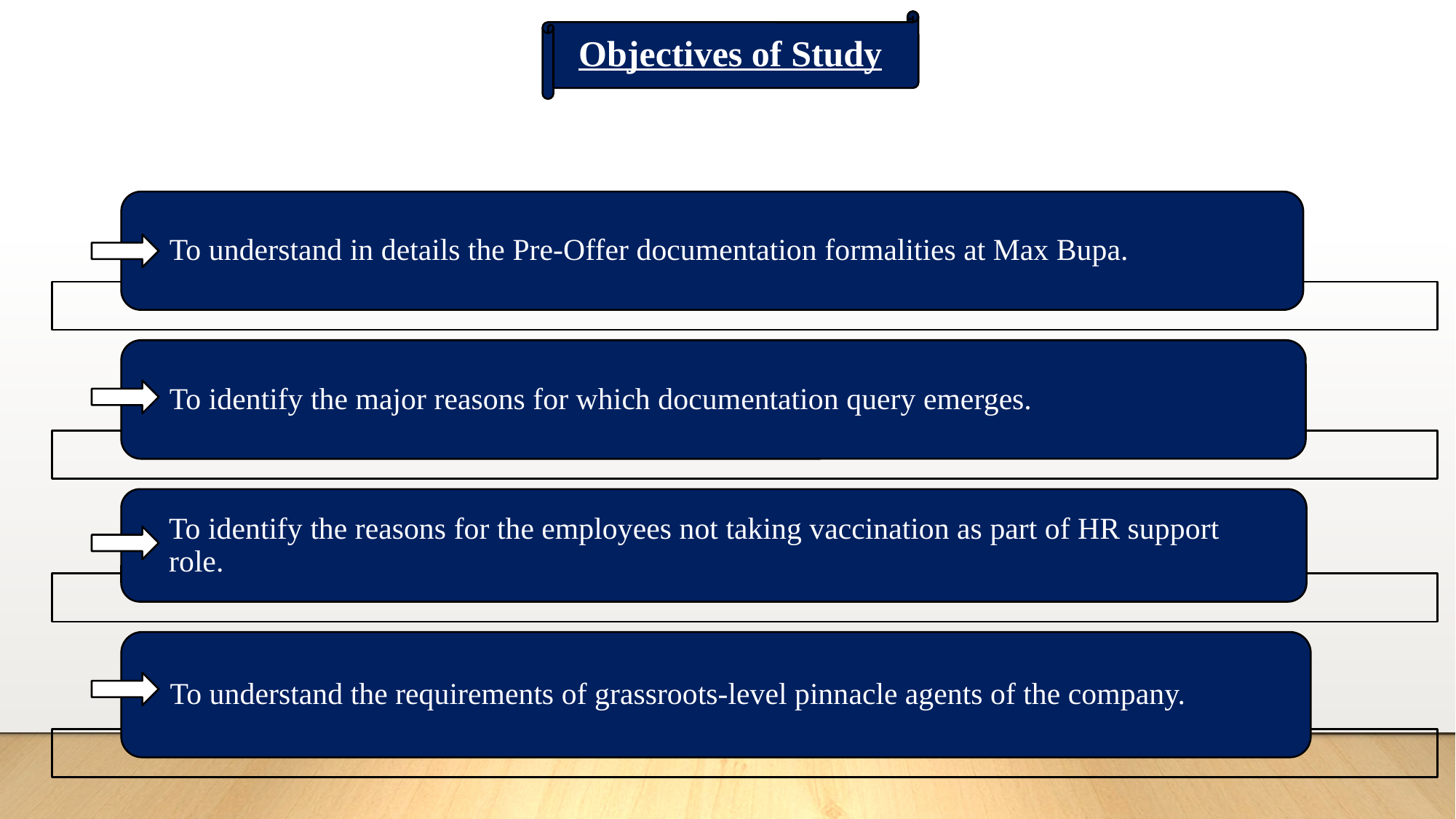

Objectives of Study
To understand in details the Pre-Offer documentation formalities at Max Bupa.
To identify the major reasons for which documentation query emerges.
To identify the reasons for the employees not taking vaccination as part of HR support role.
To understand the requirements of grassroots-level pinnacle agents of the company.